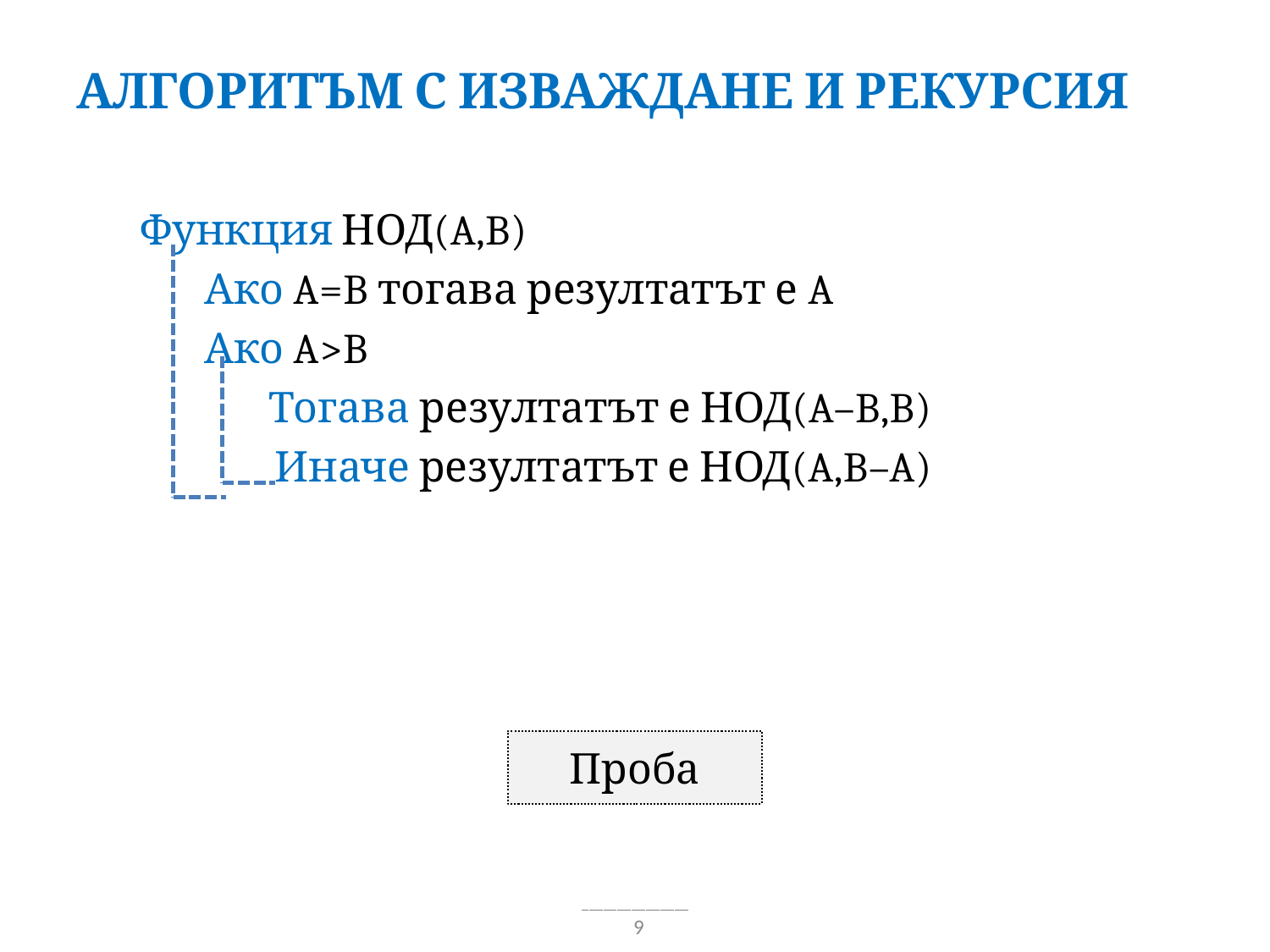

Алгоритъм с изваждане и рекурсия

Функция НОД(A,B)
Ако A=B тогава резултатът е A
Ако A>B
Тогава резултатът е НОД(A–B,B)
Иначе резултатът е НОД(A,B–A)

Проба
9